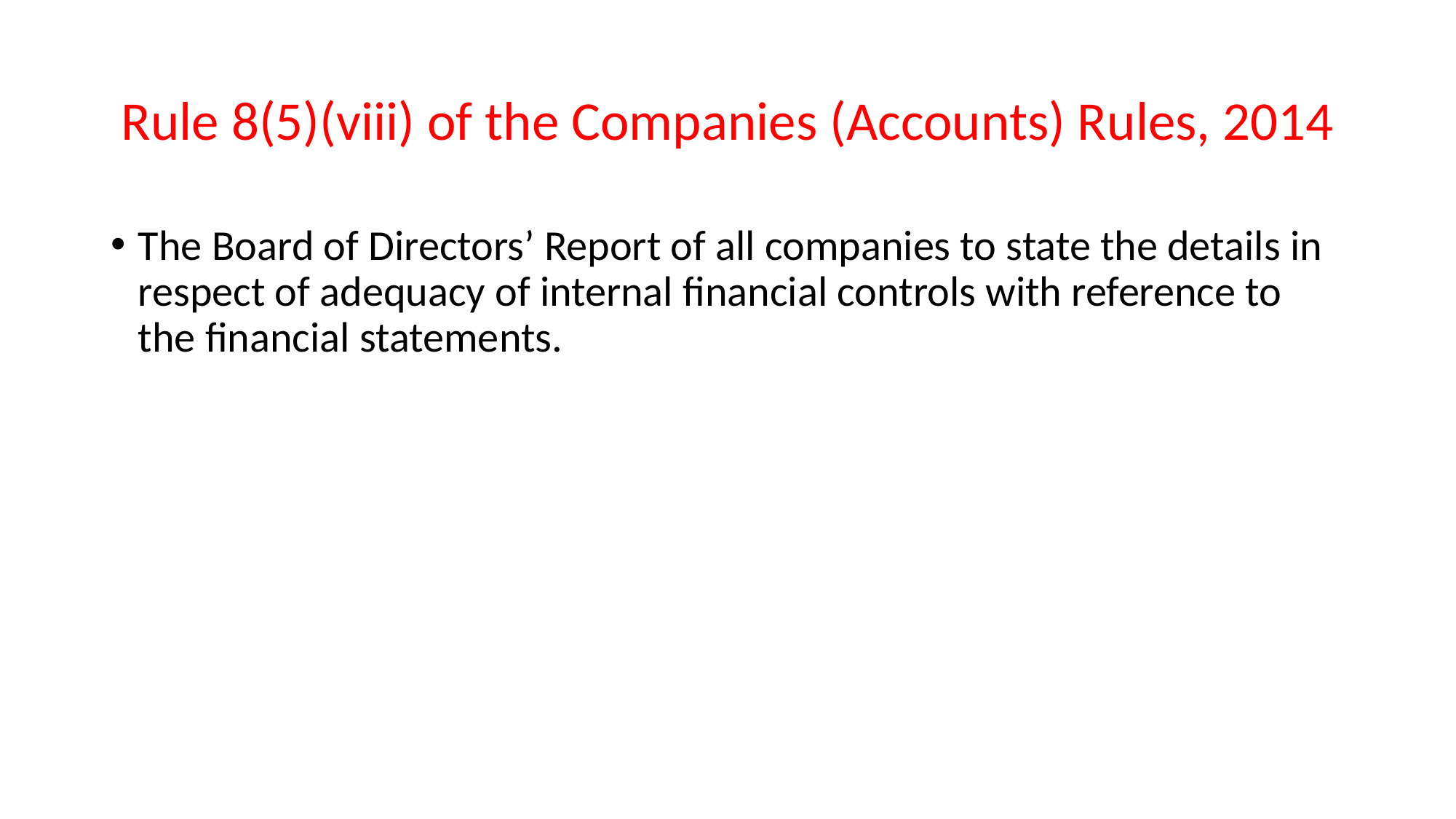

# Rule 8(5)(viii) of the Companies (Accounts) Rules, 2014
The Board of Directors’ Report of all companies to state the details in respect of adequacy of internal financial controls with reference to the financial statements.